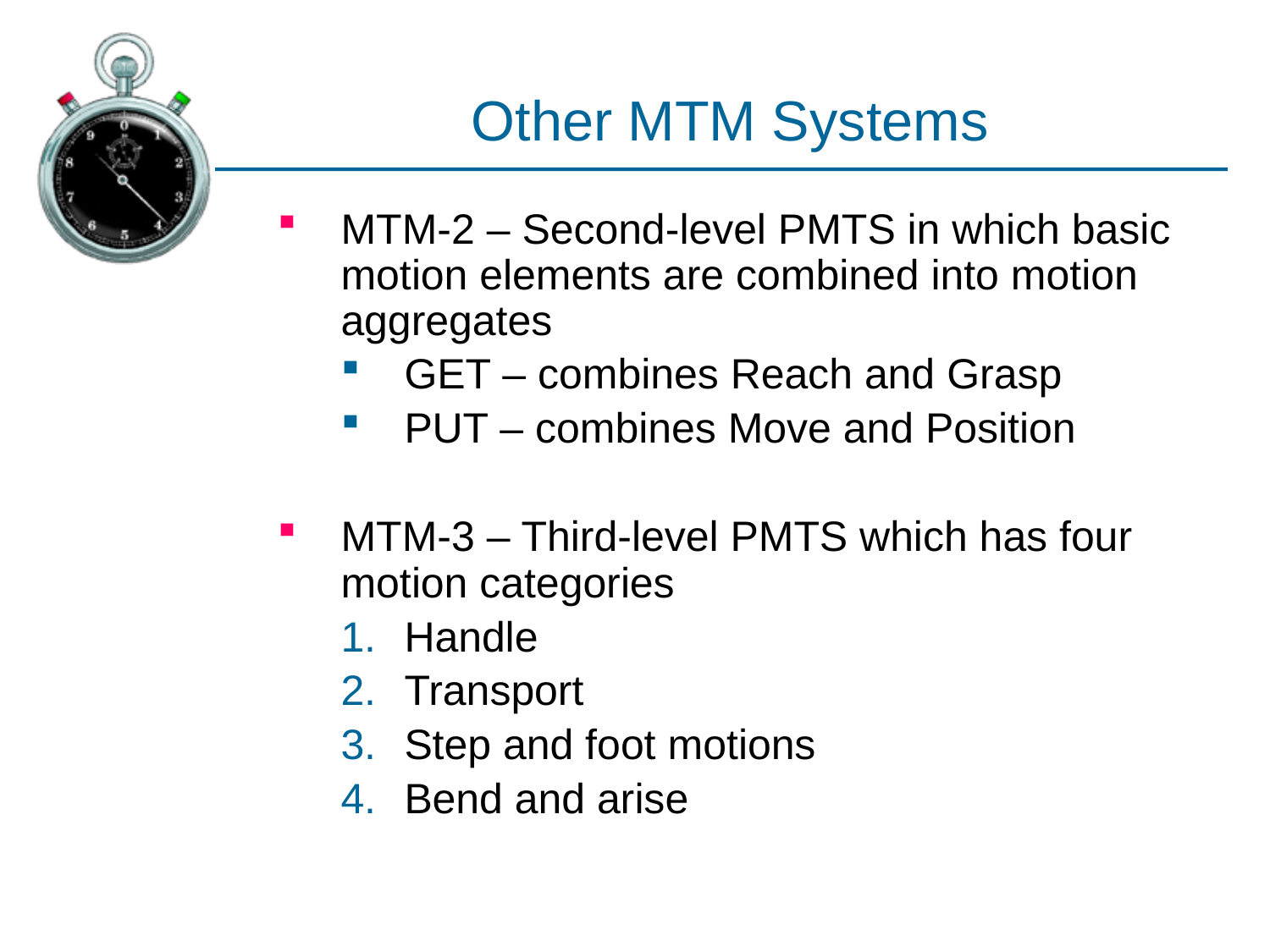

# Other MTM Systems
MTM-2 – Second-level PMTS in which basic motion elements are combined into motion aggregates
GET – combines Reach and Grasp
PUT – combines Move and Position

MTM-3 – Third-level PMTS which has four motion categories
Handle
Transport
Step and foot motions
Bend and arise